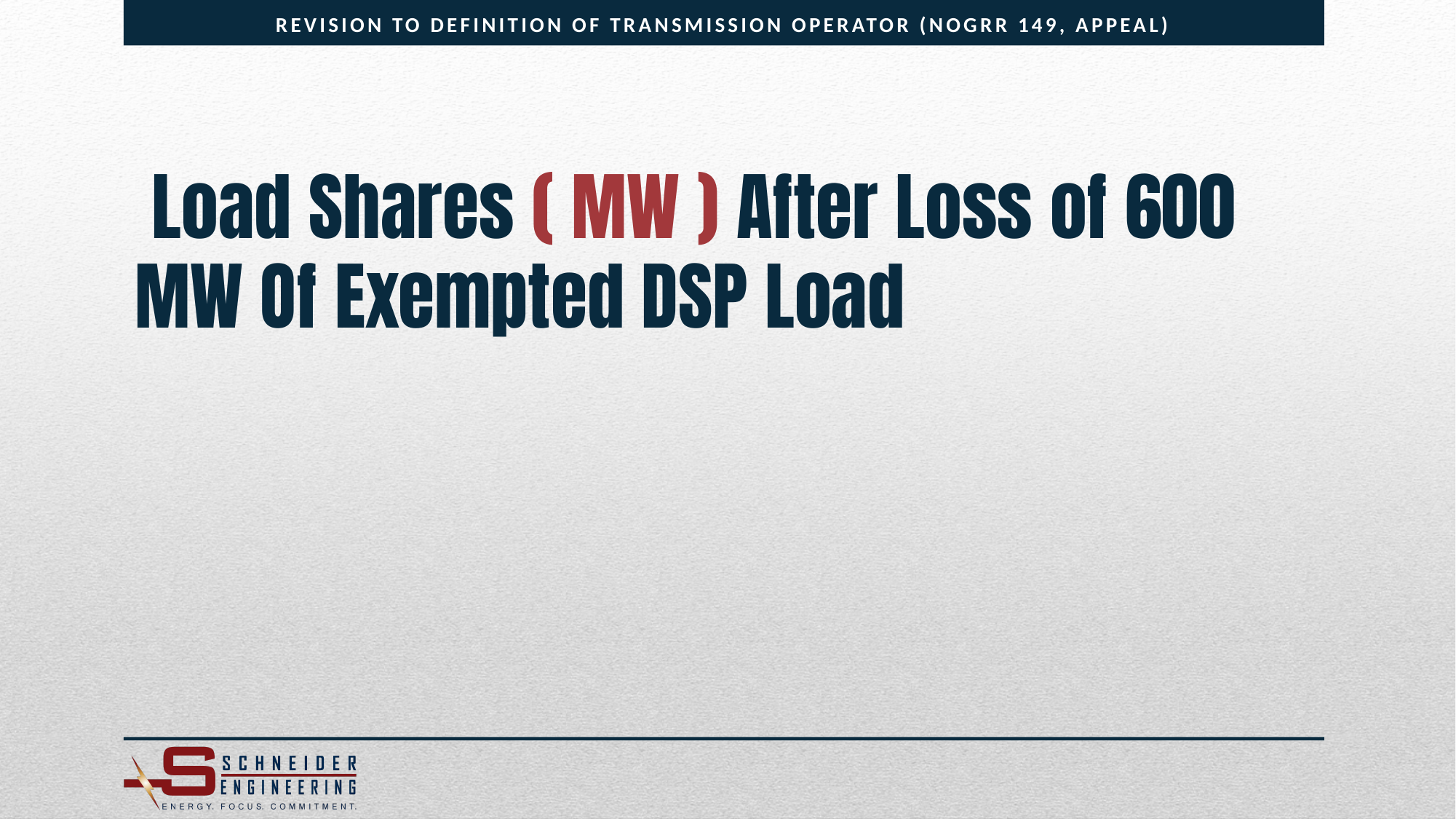

Revision to Definition of Transmission Operator (NOGRR 149, Appeal)
 Load Shares ( MW ) After Loss of 600 MW Of Exempted DSP Load